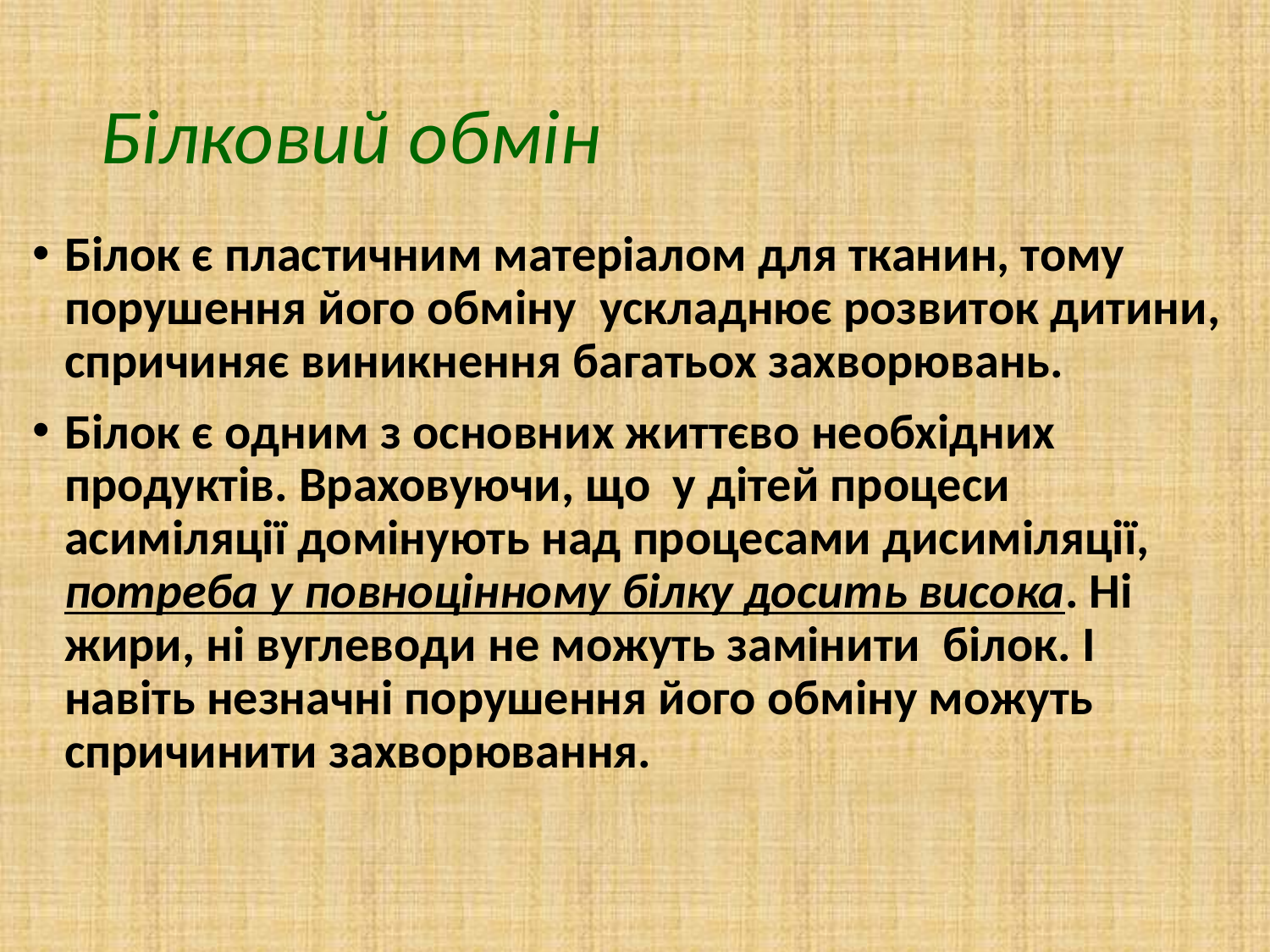

Білковий обмін
Білок є пластичним матеріалом для тканин, тому порушення його обміну  ускладнює розвиток дитини, спричиняє виникнення багатьох захворювань.
Білок є одним з основних життєво необхідних продуктів. Враховуючи, що  у дітей процеси асиміляції домінують над процесами дисиміляції, потреба у повноцінному білку досить висока. Ні жири, ні вуглеводи не можуть замінити  білок. І навіть незначні порушення його обміну можуть спричинити захворювання.